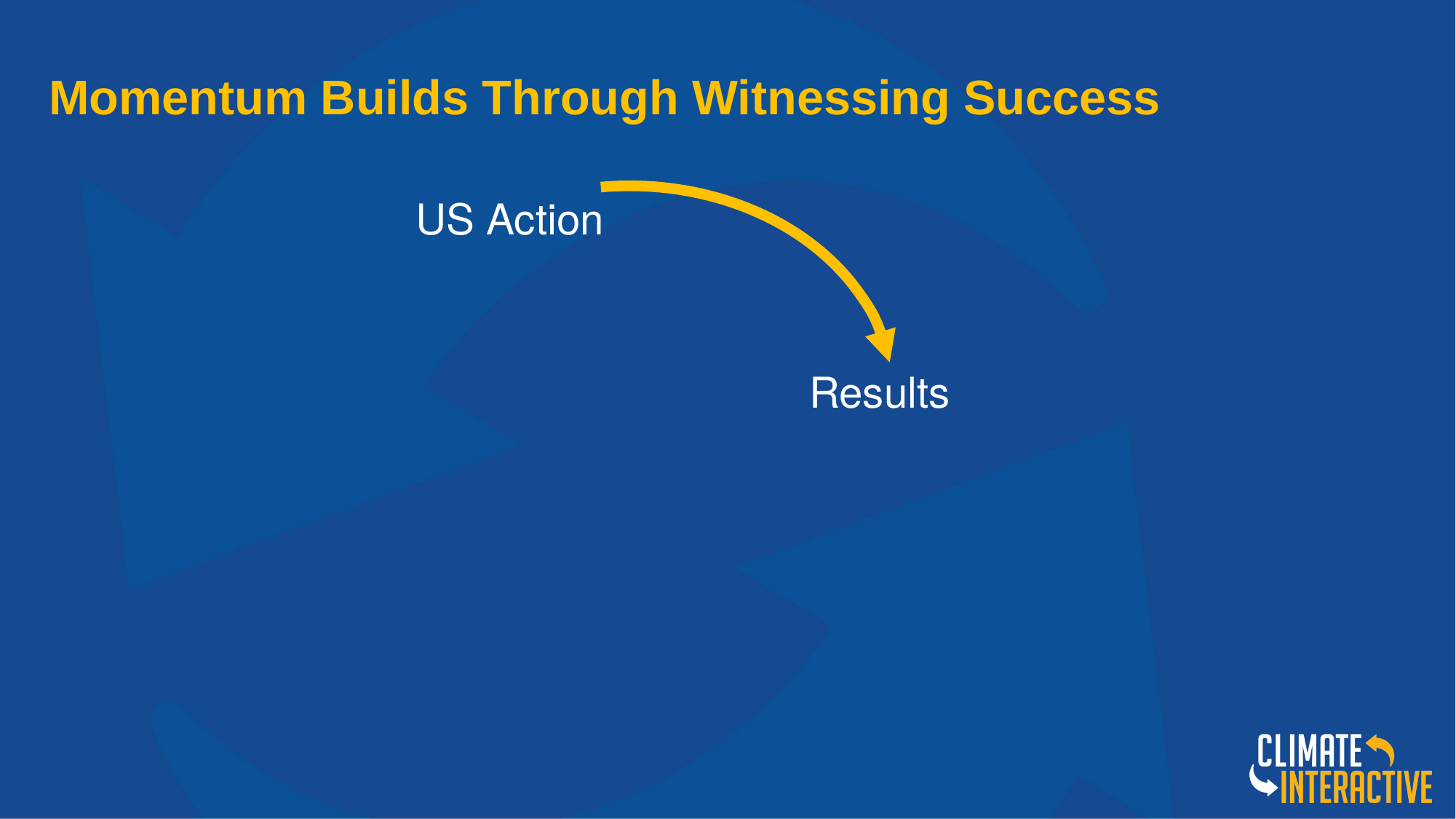

# Momentum Builds Through Witnessing Success

US Action
Results